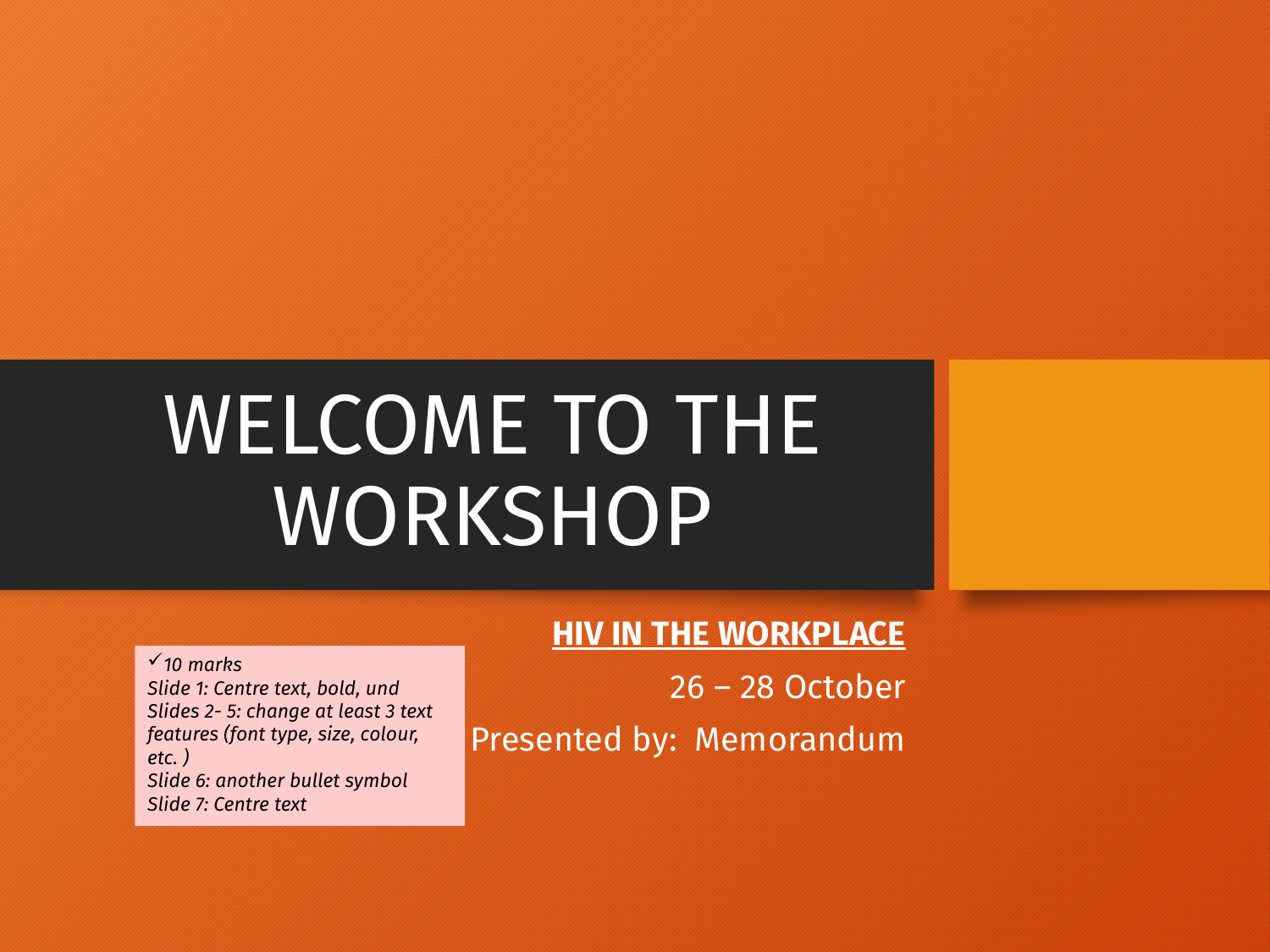

# WELCOME TO THE WORKSHOP
HIV IN THE WORKPLACE
26 – 28 October
Presented by:  Memorandum
10 marks
Slide 1: Centre text, bold, und
Slides 2- 5: change at least 3 text features (font type, size, colour, etc. )
Slide 6: another bullet symbol
Slide 7: Centre text